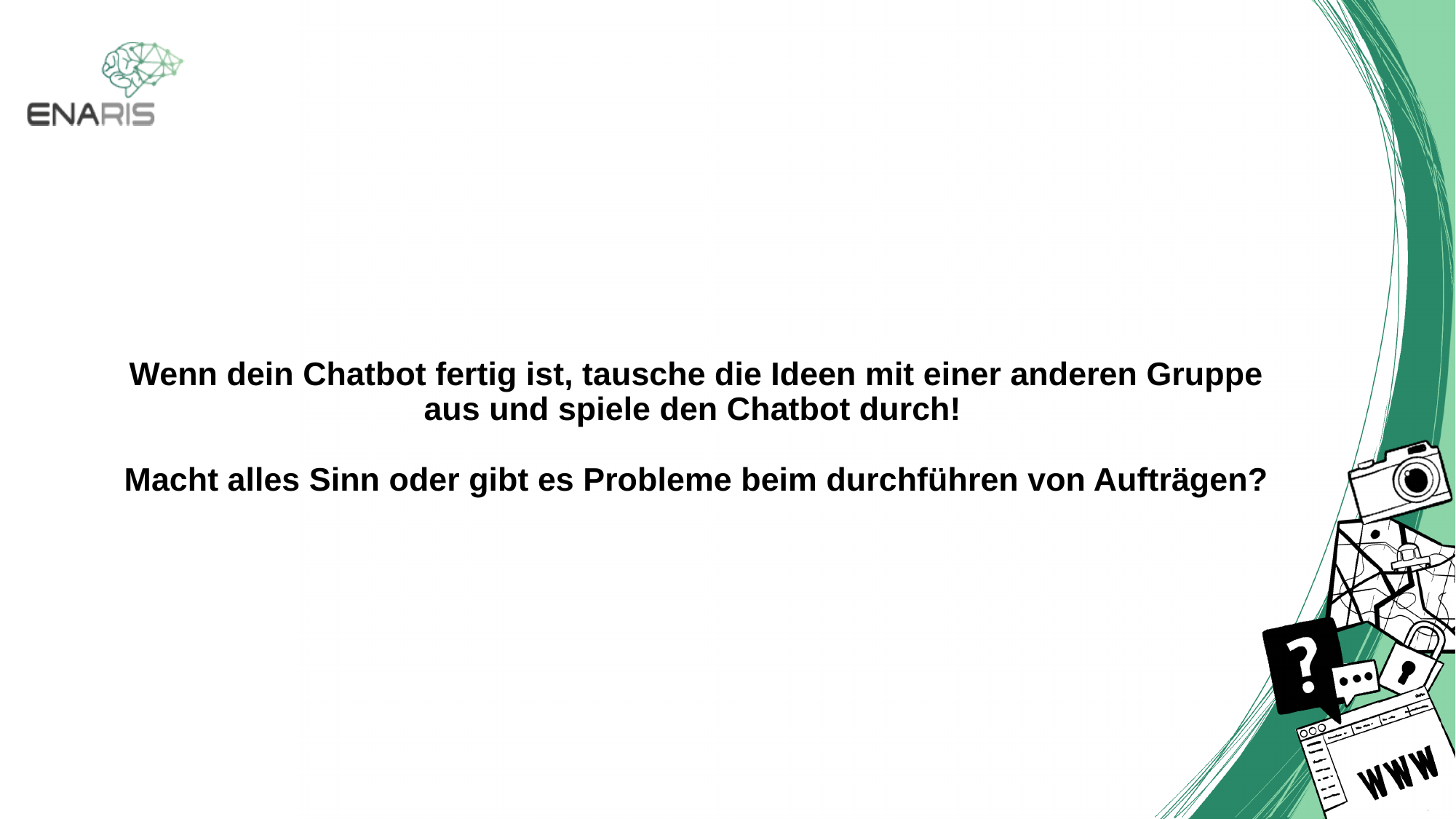

# Wenn dein Chatbot fertig ist, tausche die Ideen mit einer anderen Gruppe aus und spiele den Chatbot durch! Macht alles Sinn oder gibt es Probleme beim durchführen von Aufträgen?